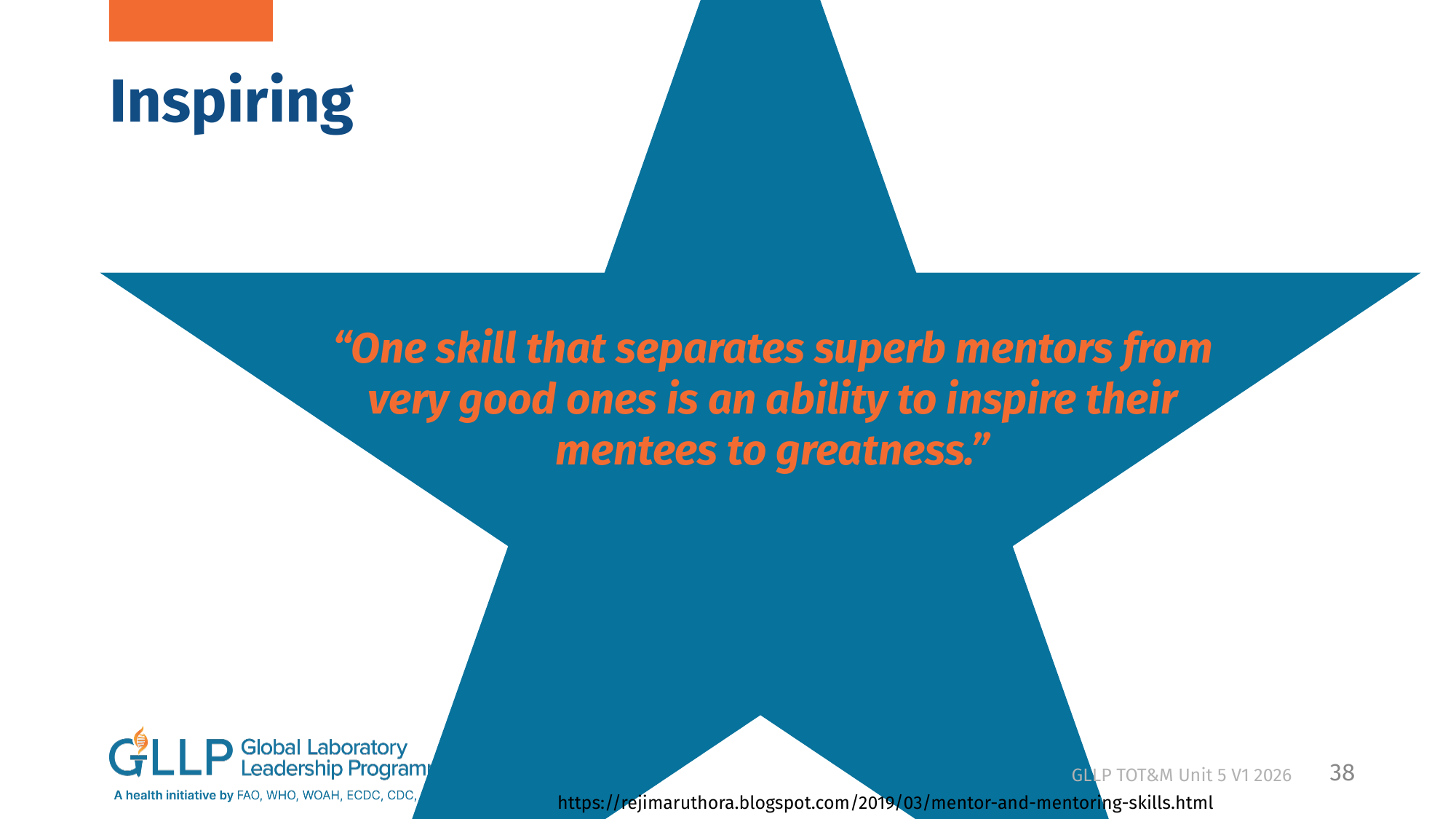

# Inspiring
“One skill that separates superb mentors from very good ones is an ability to inspire their mentees to greatness.”

GLLP TOT&M Unit 5 V1 2026
38
https://rejimaruthora.blogspot.com/2019/03/mentor-and-mentoring-skills.html